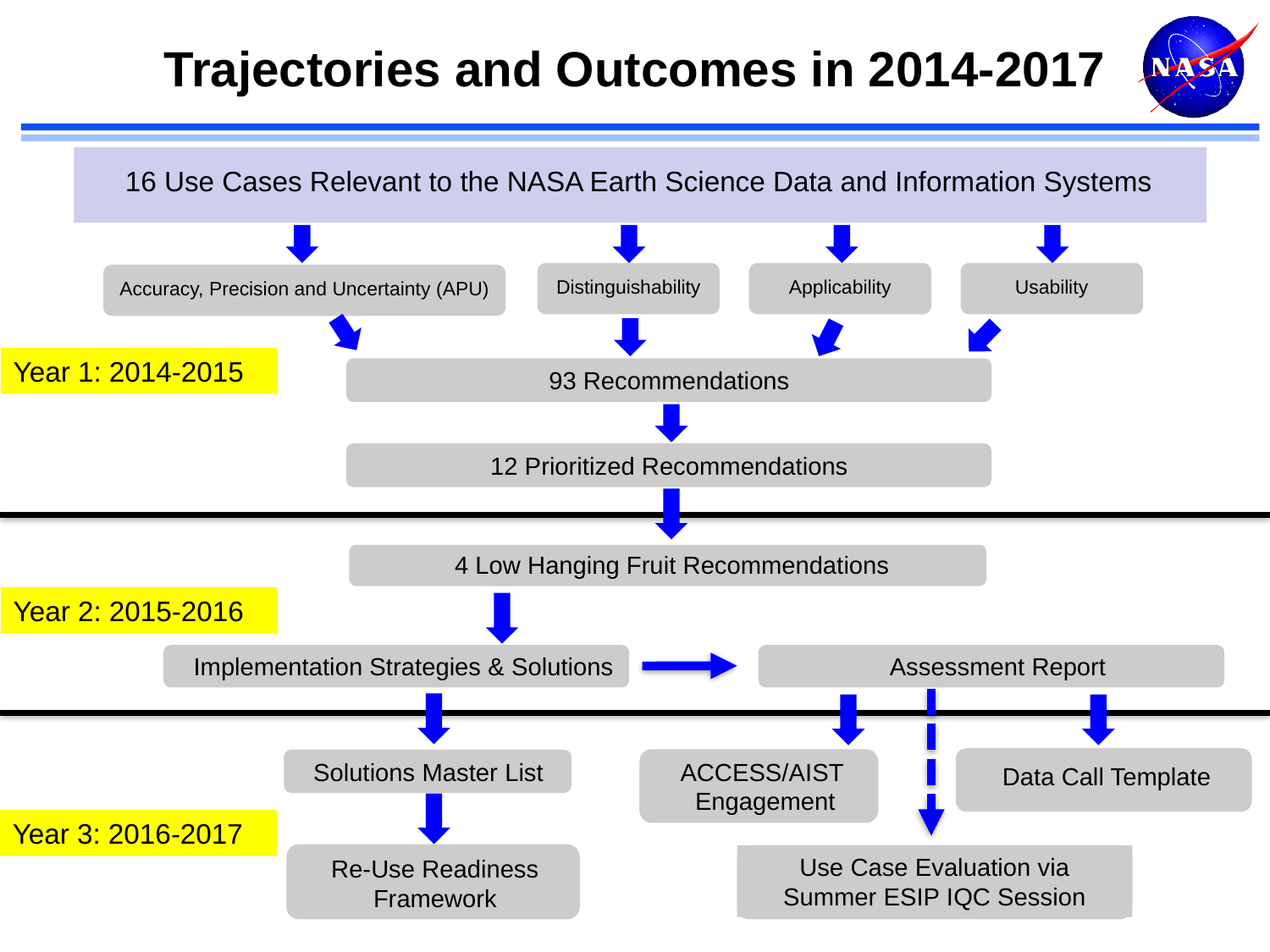

# Trajectories and Outcomes in 2014-2017

16 Use Cases Relevant to the NASA Earth Science Data and Information Systems

Distinguishability

Applicability

Usability

Accuracy, Precision and Uncertainty (APU)

Year 1: 2014-2015

93 Recommendations

12 Prioritized Recommendations

 4 Low Hanging Fruit Recommendations

Year 2: 2015-2016

Implementation Strategies & Solutions
Assessment Report

Solutions Master List
ACCESS/AIST
Engagement
 Data Call Template

Year 3: 2016-2017

Use Case Evaluation via Summer ESIP IQC Session

Re-Use Readiness Framework